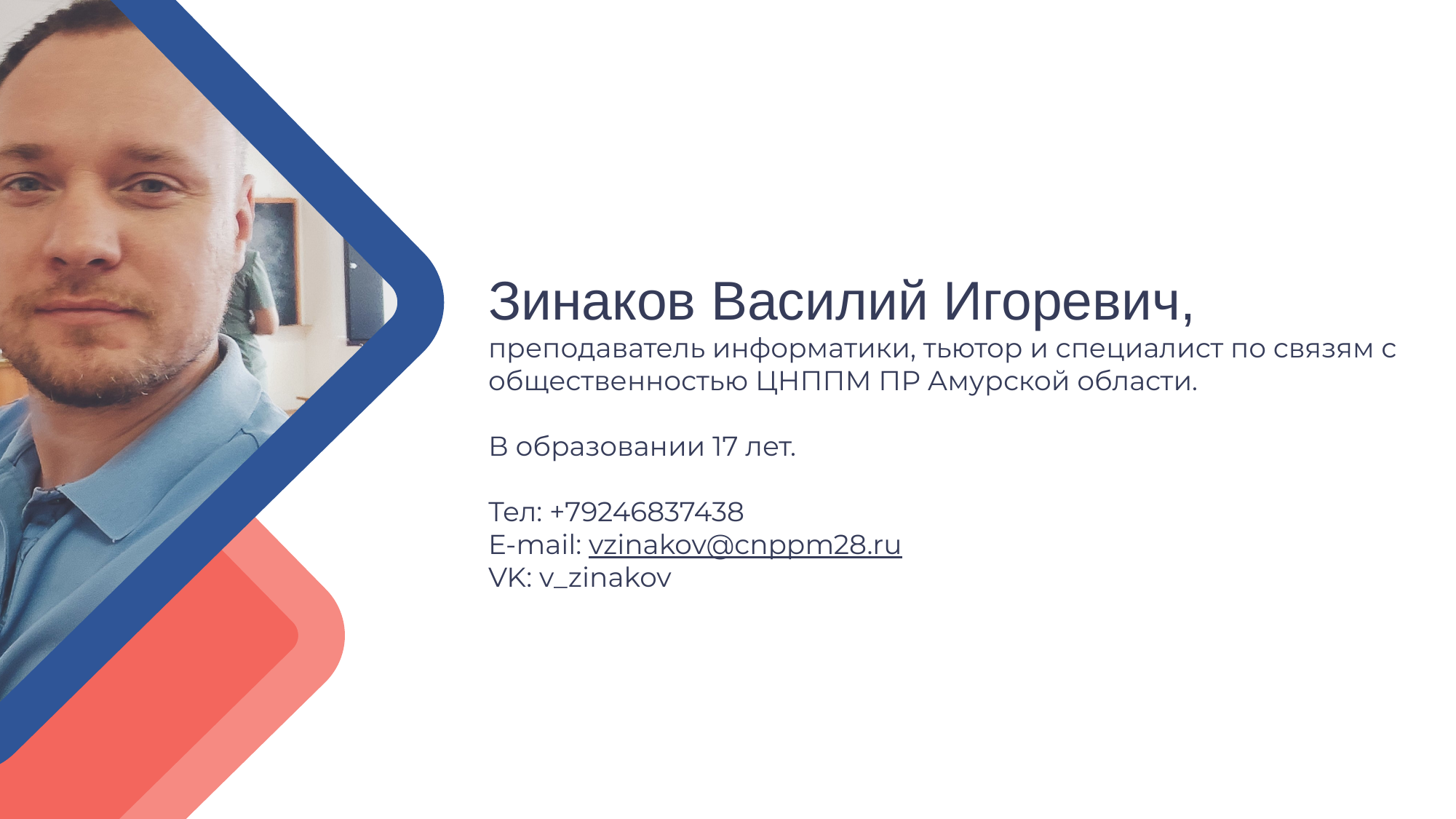

Зинаков Василий Игоревич,
преподаватель информатики, тьютор и специалист по связям с общественностью ЦНППМ ПР Амурской области.

В образовании 17 лет.

Тел: +79246837438
E-mail: vzinakov@cnppm28.ru
VK: v_zinakov